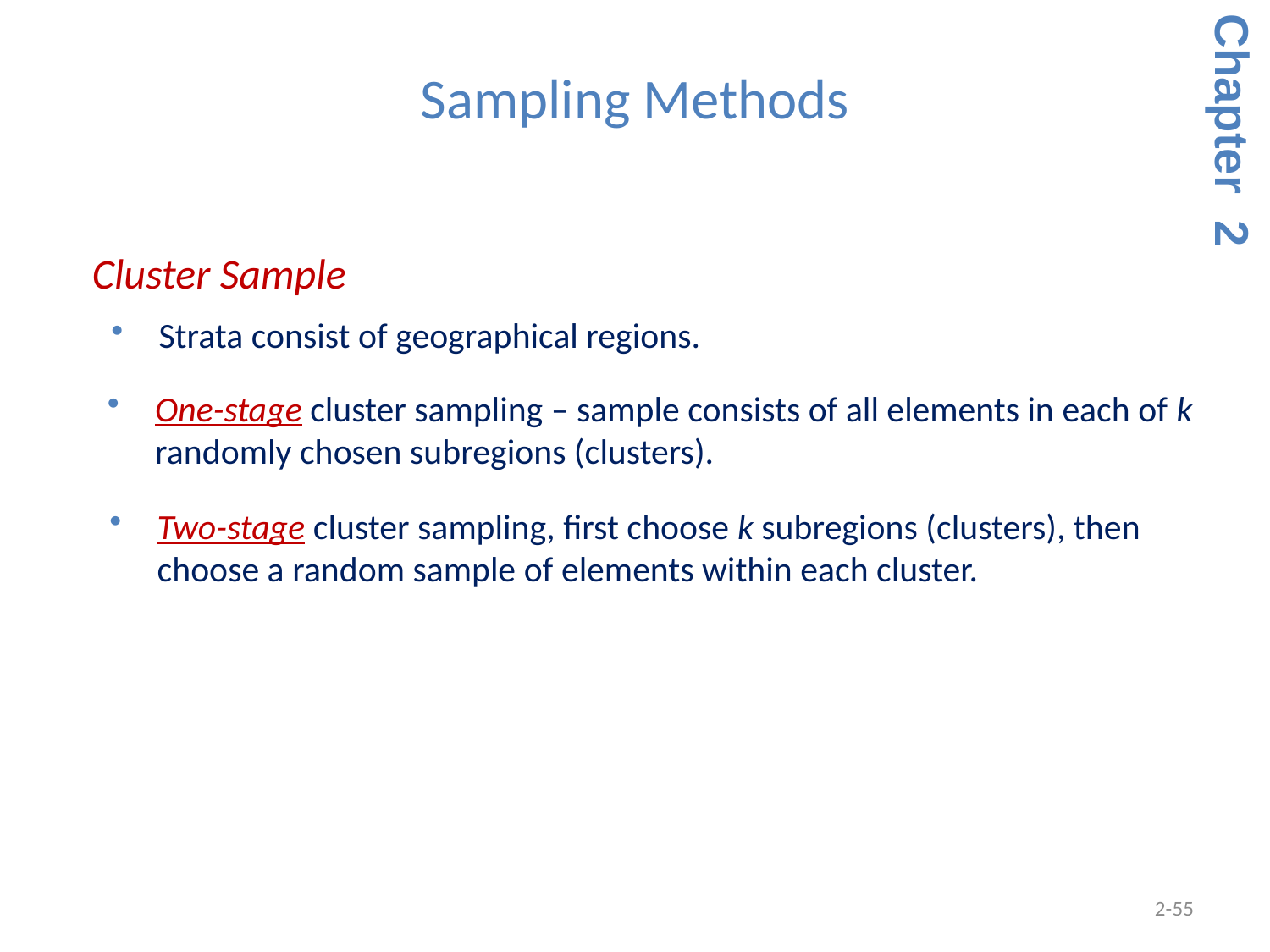

Sampling Methods
Chapter  2
 Cluster Sample
Strata consist of geographical regions.
One-stage cluster sampling – sample consists of all elements in each of k randomly chosen subregions (clusters).
Two-stage cluster sampling, first choose k subregions (clusters), then choose a random sample of elements within each cluster.
2-55